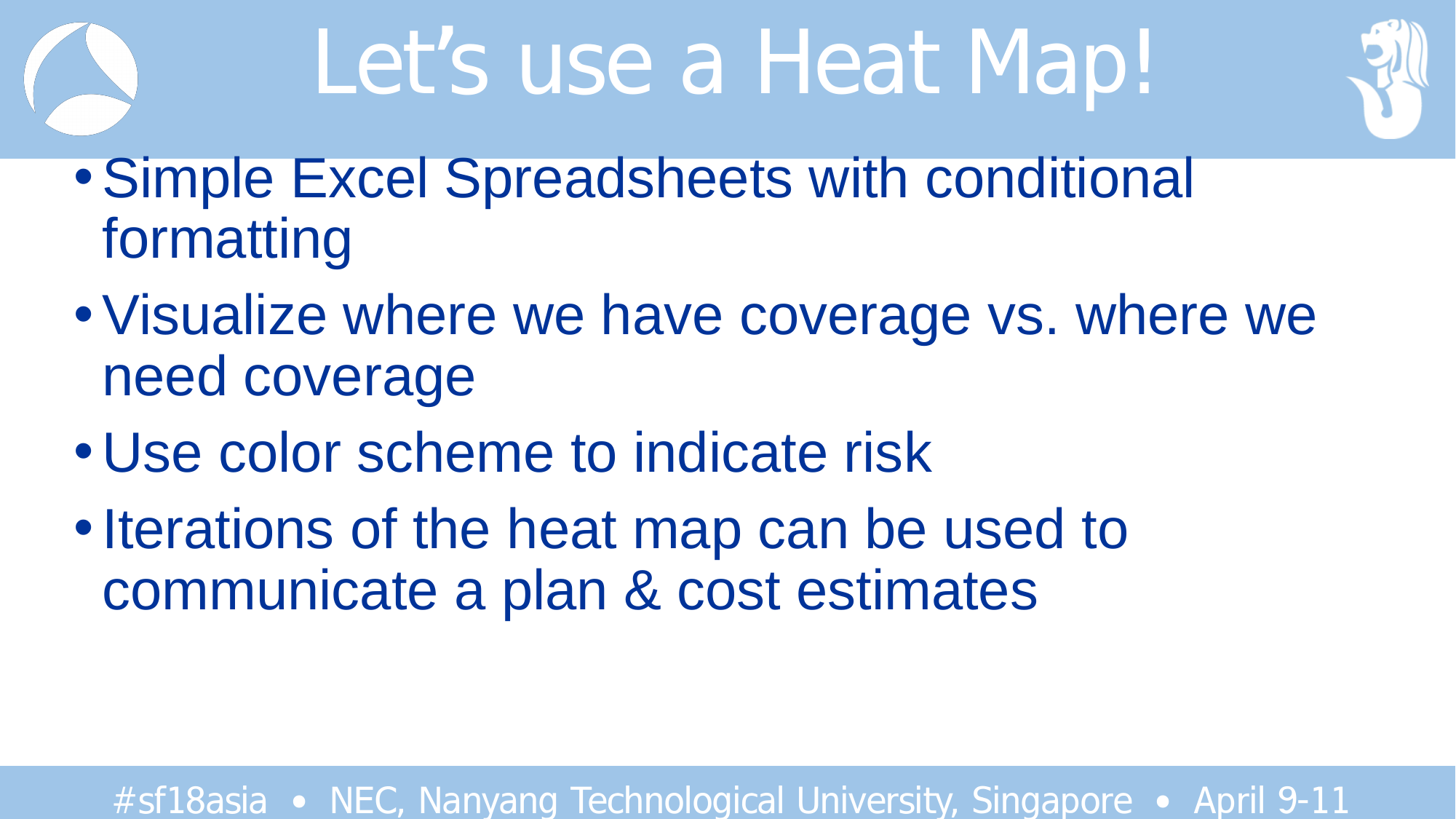

# Let’s use a Heat Map!
Simple Excel Spreadsheets with conditional formatting
Visualize where we have coverage vs. where we need coverage
Use color scheme to indicate risk
Iterations of the heat map can be used to communicate a plan & cost estimates